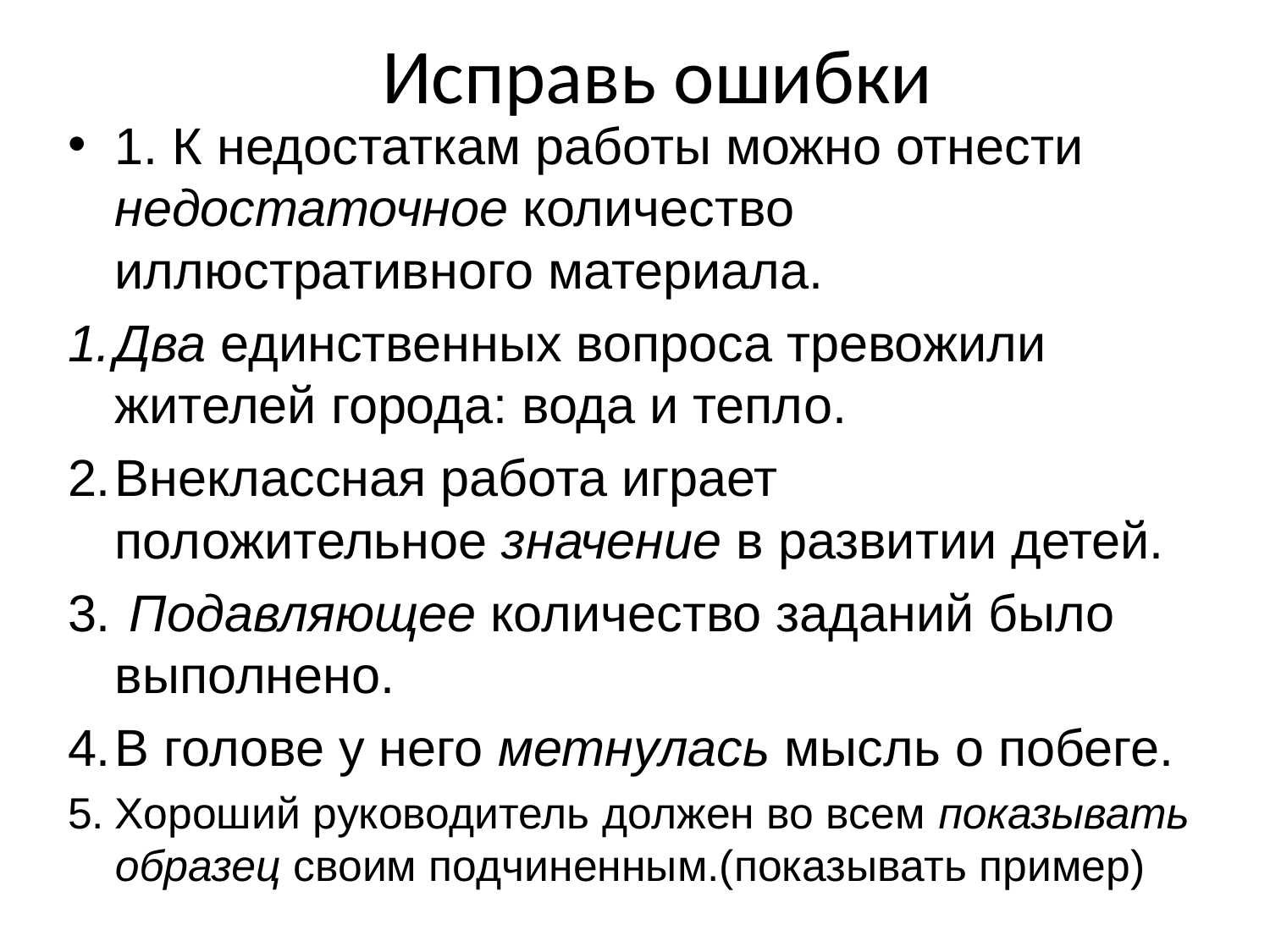

# Исправь ошибки
1. К недостаткам работы можно отнести недостаточное количество иллюстративного материала.
Два единственных вопроса тревожили жителей города: вода и тепло.
Внеклассная работа играет положительное значение в развитии детей.
 Подавляющее количество заданий было выполнено.
В голове у него метнулась мысль о побеге.
Хороший руководитель должен во всем показывать образец своим подчиненным.(показывать пример)